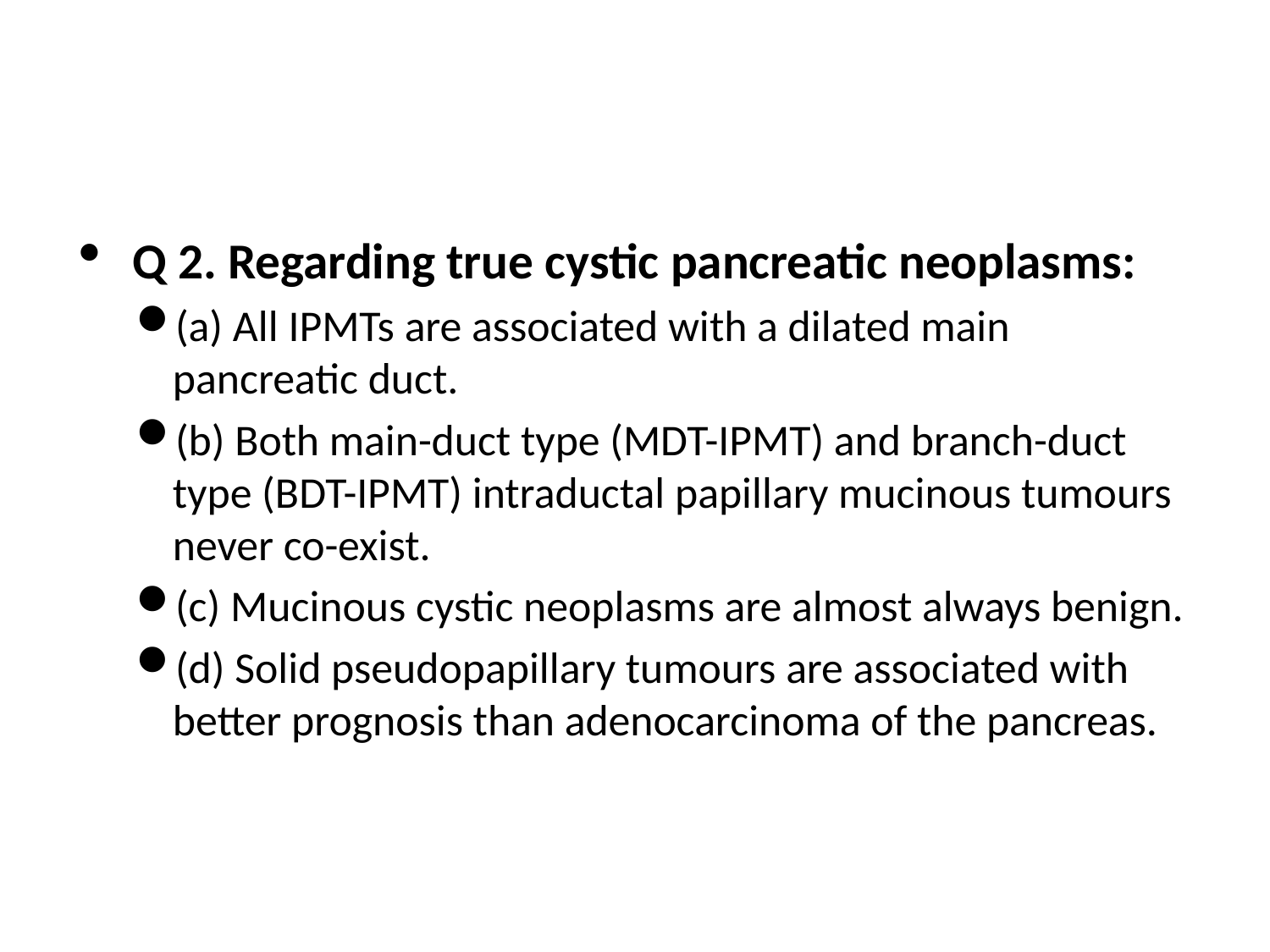

#
Q 2. Regarding true cystic pancreatic neoplasms:
(a) All IPMTs are associated with a dilated main pancreatic duct.
(b) Both main-duct type (MDT-IPMT) and branch-duct type (BDT-IPMT) intraductal papillary mucinous tumours never co-exist.
(c) Mucinous cystic neoplasms are almost always benign.
(d) Solid pseudopapillary tumours are associated with better prognosis than adenocarcinoma of the pancreas.